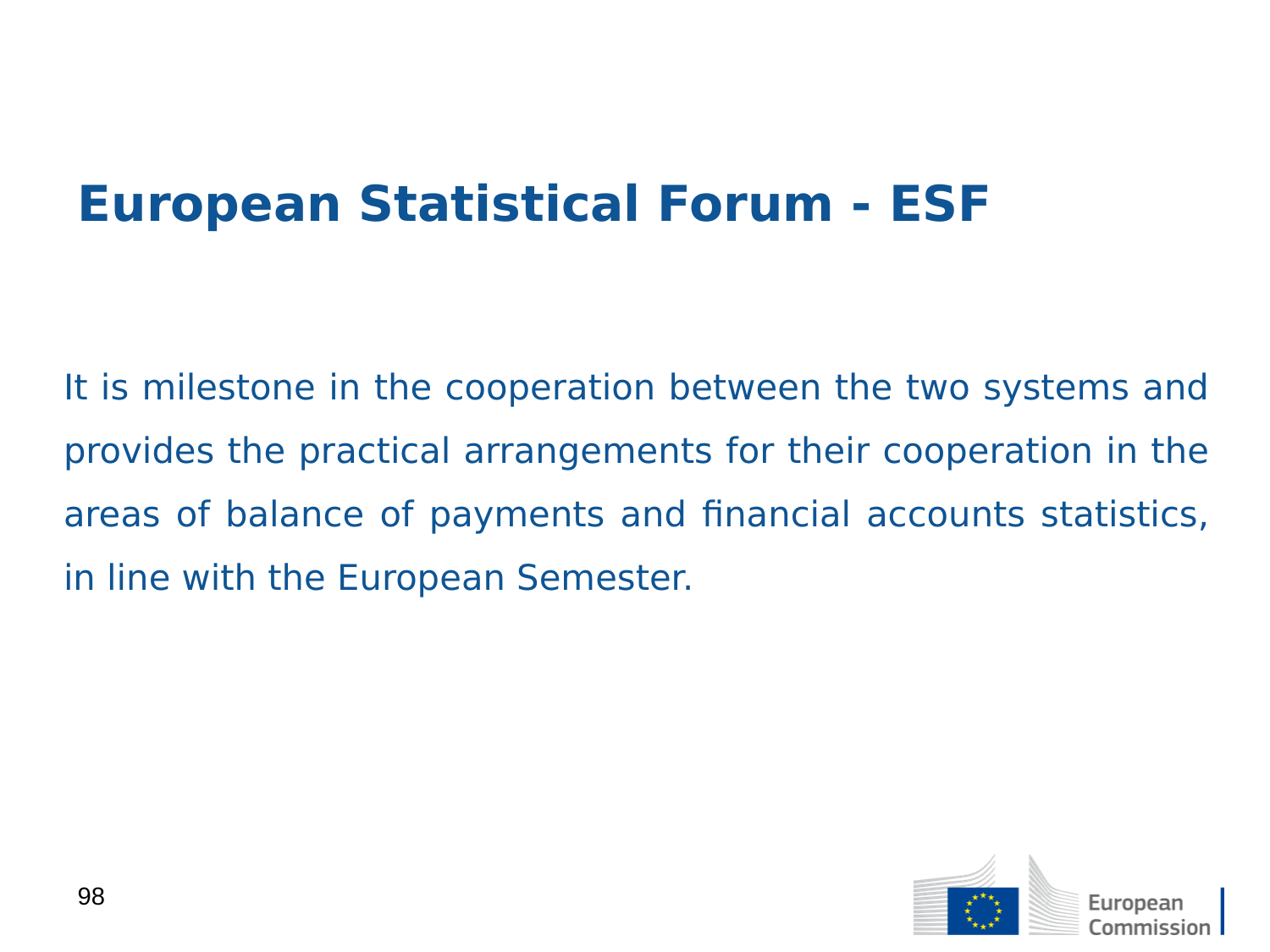

# European Statistical Forum - ESF
It is milestone in the cooperation between the two systems and provides the practical arrangements for their cooperation in the areas of balance of payments and financial accounts statistics, in line with the European Semester.

98